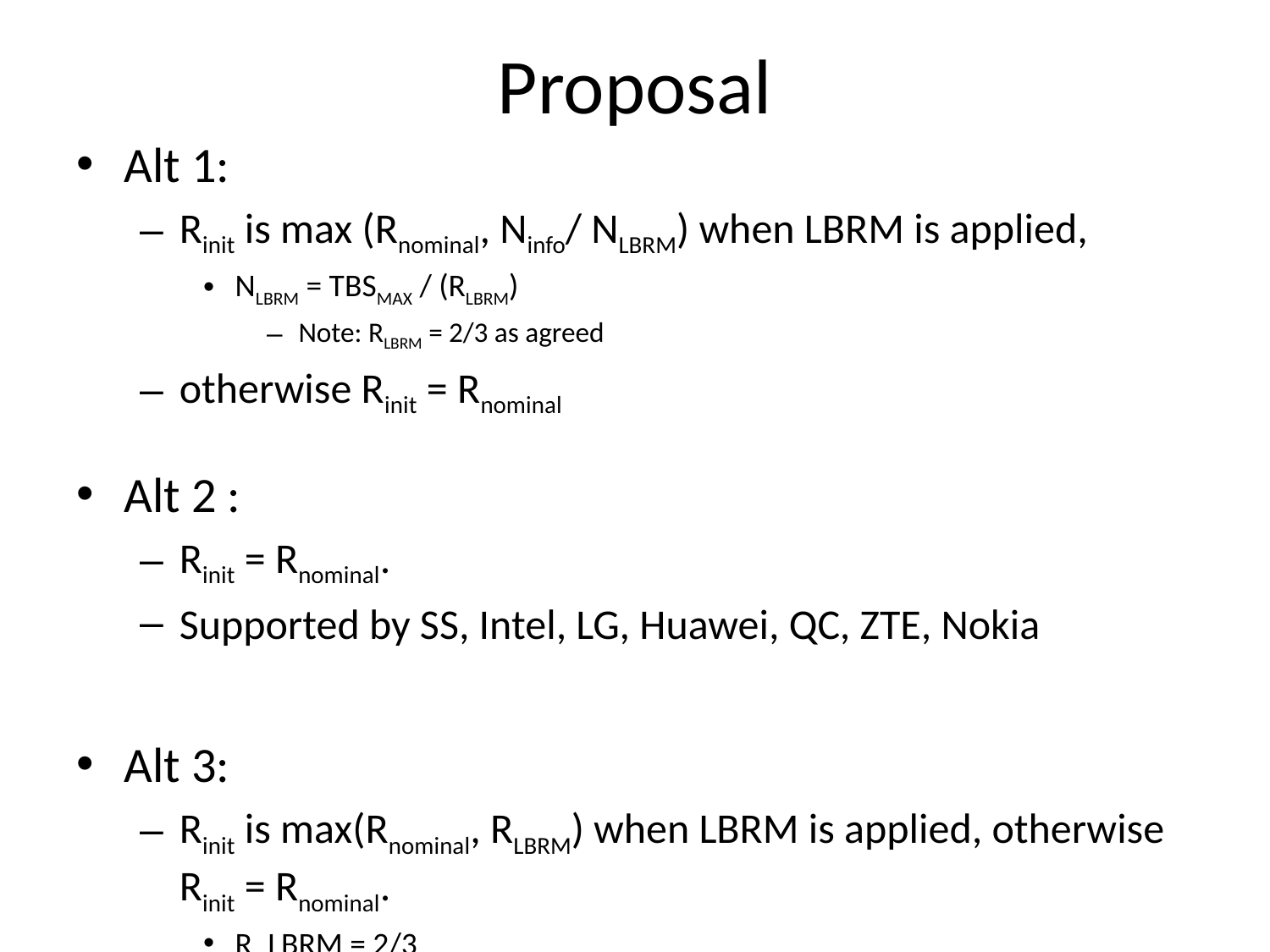

# Proposal
Alt 1:
Rinit is max (Rnominal, Ninfo/ NLBRM) when LBRM is applied,
NLBRM = TBSMAX / (RLBRM)
Note: RLBRM = 2/3 as agreed
otherwise Rinit = Rnominal

Alt 2 :
Rinit = Rnominal.
Supported by SS, Intel, LG, Huawei, QC, ZTE, Nokia

Alt 3:
Rinit is max(Rnominal, RLBRM) when LBRM is applied, otherwise Rinit = Rnominal.
R_LBRM = 2/3